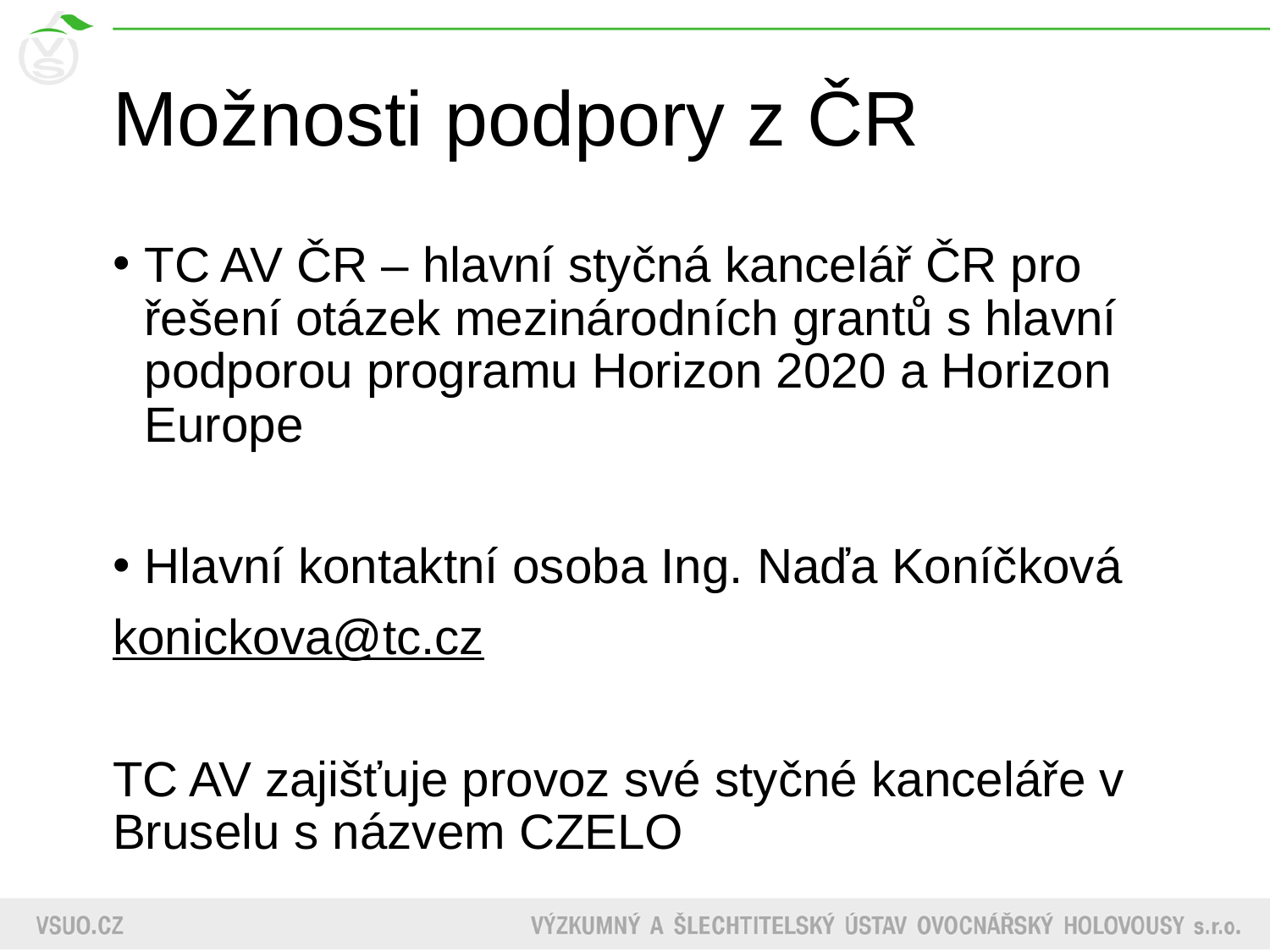

# Možnosti podpory z ČR
TC AV ČR – hlavní styčná kancelář ČR pro řešení otázek mezinárodních grantů s hlavní podporou programu Horizon 2020 a Horizon Europe

Hlavní kontaktní osoba Ing. Naďa Koníčková
konickova@tc.cz

TC AV zajišťuje provoz své styčné kanceláře v Bruselu s názvem CZELO